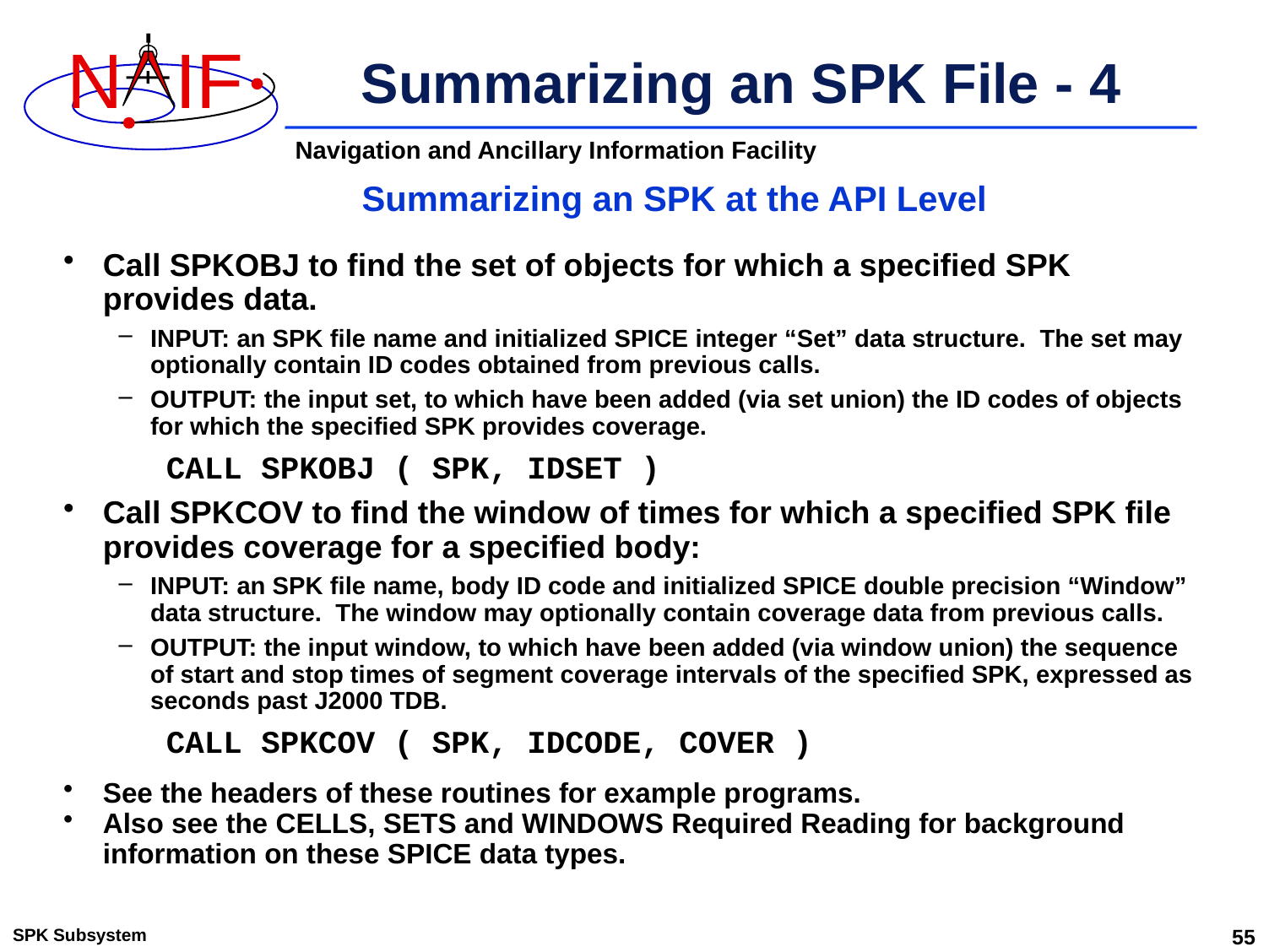

# Summarizing an SPK File - 4
Summarizing an SPK at the API Level
Call SPKOBJ to find the set of objects for which a specified SPK provides data.
INPUT: an SPK file name and initialized SPICE integer “Set” data structure.  The set may optionally contain ID codes obtained from previous calls.
OUTPUT: the input set, to which have been added (via set union) the ID codes of objects for which the specified SPK provides coverage.
CALL SPKOBJ ( SPK, IDSET )
Call SPKCOV to find the window of times for which a specified SPK file provides coverage for a specified body:
INPUT: an SPK file name, body ID code and initialized SPICE double precision “Window” data structure.  The window may optionally contain coverage data from previous calls.
OUTPUT: the input window, to which have been added (via window union) the sequence of start and stop times of segment coverage intervals of the specified SPK, expressed as seconds past J2000 TDB.
CALL SPKCOV ( SPK, IDCODE, COVER )

See the headers of these routines for example programs.
Also see the CELLS, SETS and WINDOWS Required Reading for background information on these SPICE data types.
SPK Subsystem
55